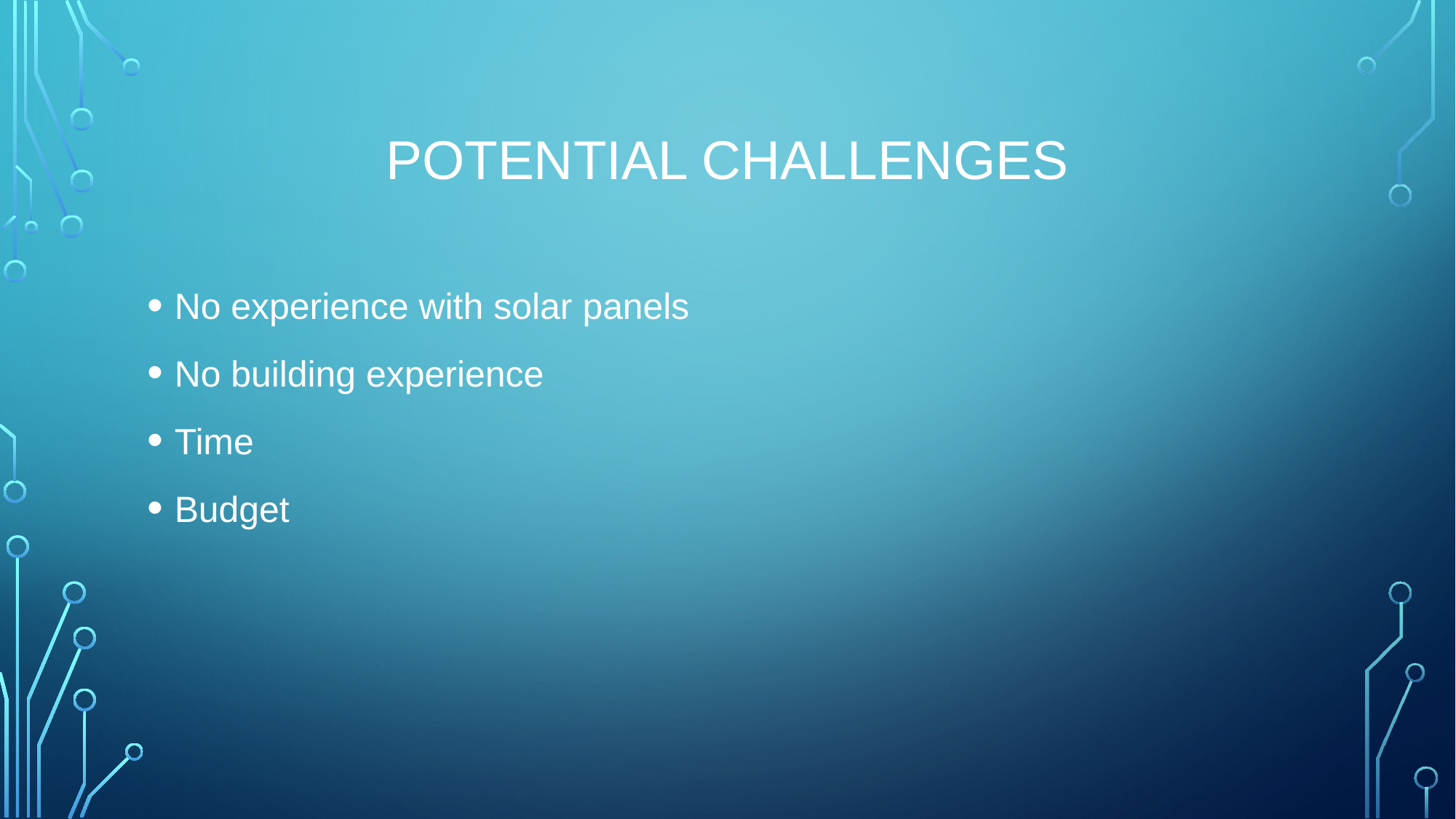

# Potential challenges
No experience with solar panels
No building experience
Time
Budget